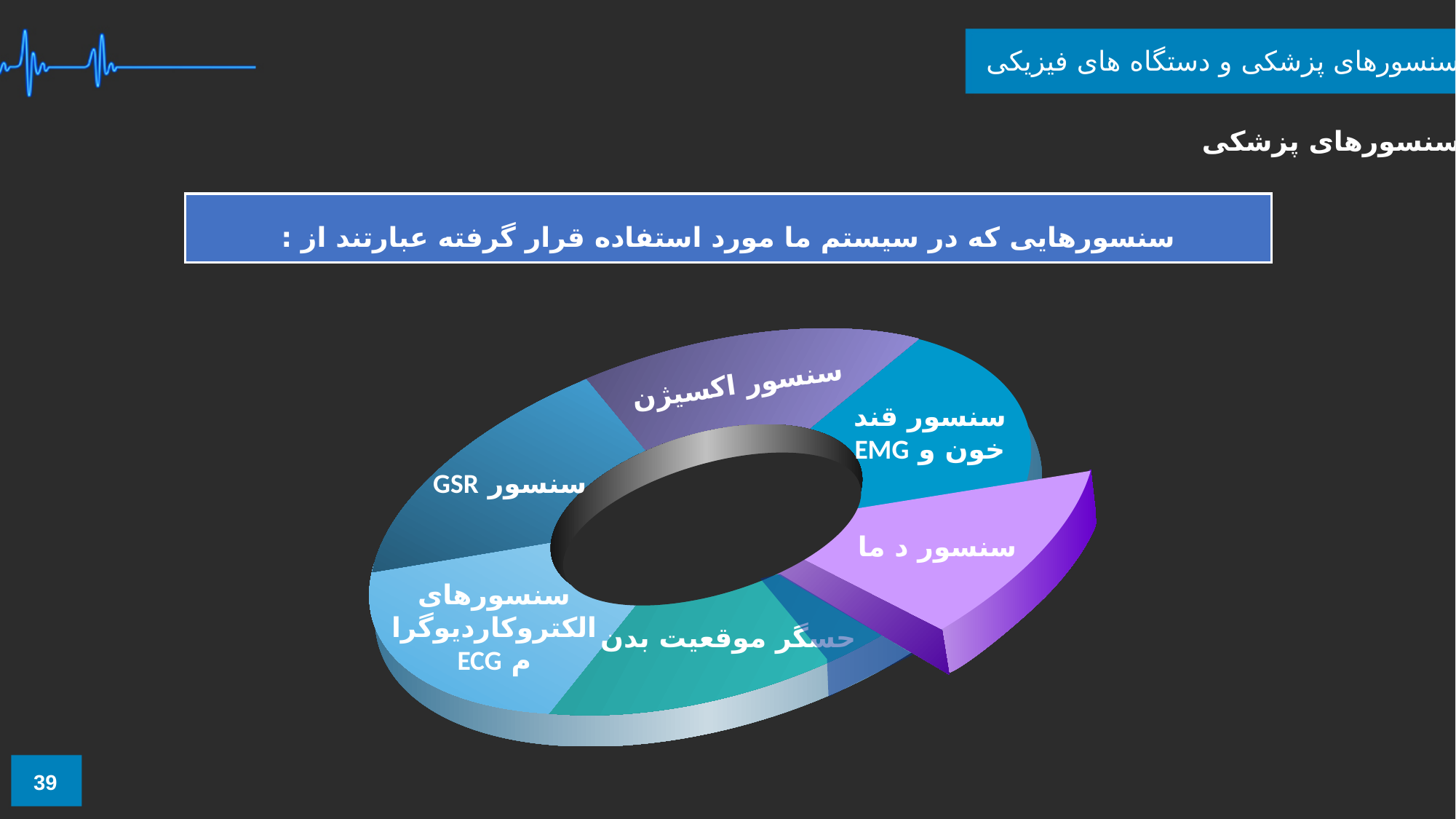

سنسورهای پزشکی و دستگاه های فیزیکی
سنسورهای پزشکی
سنسورهایی که در سیستم ما مورد استفاده قرار گرفته عبارتند از :

سنسور اکسیژن

سنسور قند خون و EMG

سنسور GSR

سنسور د ما

سنسورهای الکتروکاردیوگرام ECG

حسگر موقعیت بدن
39